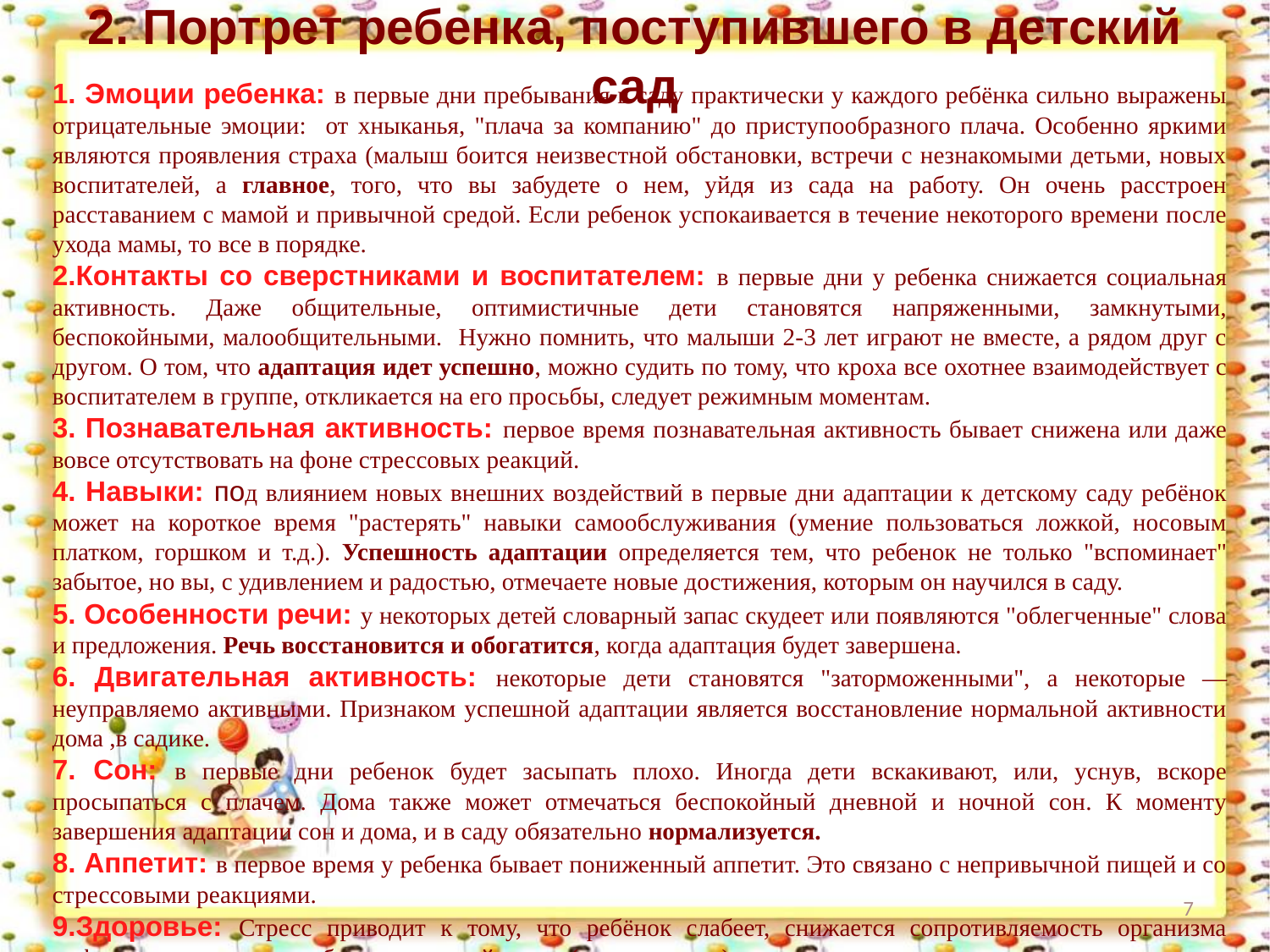

# 2. Портрет ребенка, поступившего в детский сад
1. Эмоции ребенка: в первые дни пребывания в саду практически у каждого ребёнка сильно выражены отрицательные эмоции:  от хныканья, "плача за компанию" до приступообразного плача. Особенно яркими являются проявления страха (малыш боится неизвестной обстановки, встречи с незнакомыми детьми, новых воспитателей, а главное, того, что вы забудете о нем, уйдя из сада на работу. Он очень расстроен расставанием с мамой и привычной средой. Если ребенок успокаивается в течение некоторого времени после ухода мамы, то все в порядке.
2.Контакты со сверстниками и воспитателем: в первые дни у ребенка снижается социальная активность. Даже общительные, оптимистичные дети становятся напряженными, замкнутыми, беспокойными, малообщительными.  Нужно помнить, что малыши 2-3 лет играют не вместе, а рядом друг с другом. О том, что адаптация идет успешно, можно судить по тому, что кроха все охотнее взаимодействует с воспитателем в группе, откликается на его просьбы, следует режимным моментам.
3. Познавательная активность: первое время познавательная активность бывает снижена или даже вовсе отсутствовать на фоне стрессовых реакций.
4. Навыки: под влиянием новых внешних воздействий в первые дни адаптации к детскому саду ребёнок может на короткое время "растерять" навыки самообслуживания (умение пользоваться ложкой, носовым платком, горшком и т.д.). Успешность адаптации определяется тем, что ребенок не только "вспоминает" забытое, но вы, с удивлением и радостью, отмечаете новые достижения, которым он научился в саду.
5. Особенности речи: у некоторых детей словарный запас скудеет или появляются "облегченные" слова и предложения. Речь восстановится и обогатится, когда адаптация будет завершена.
6. Двигательная активность: некоторые дети становятся "заторможенными", а некоторые — неуправляемо активными. Признаком успешной адаптации является восстановление нормальной активности дома ,в садике.
7. Сон: в первые дни ребенок будет засыпать плохо. Иногда дети вскакивают, или, уснув, вскоре просыпаться с плачем. Дома также может отмечаться беспокойный дневной и ночной сон. К моменту завершения адаптации сон и дома, и в саду обязательно нормализуется.
8. Аппетит: в первое время у ребенка бывает пониженный аппетит. Это связано с непривычной пищей и со стрессовыми реакциями.
9.Здоровье: Стресс приводит к тому, что ребёнок слабеет, снижается сопротивляемость организма инфекциям и он может заболеть в первый месяц (а то и раньше) посещения садика.
7